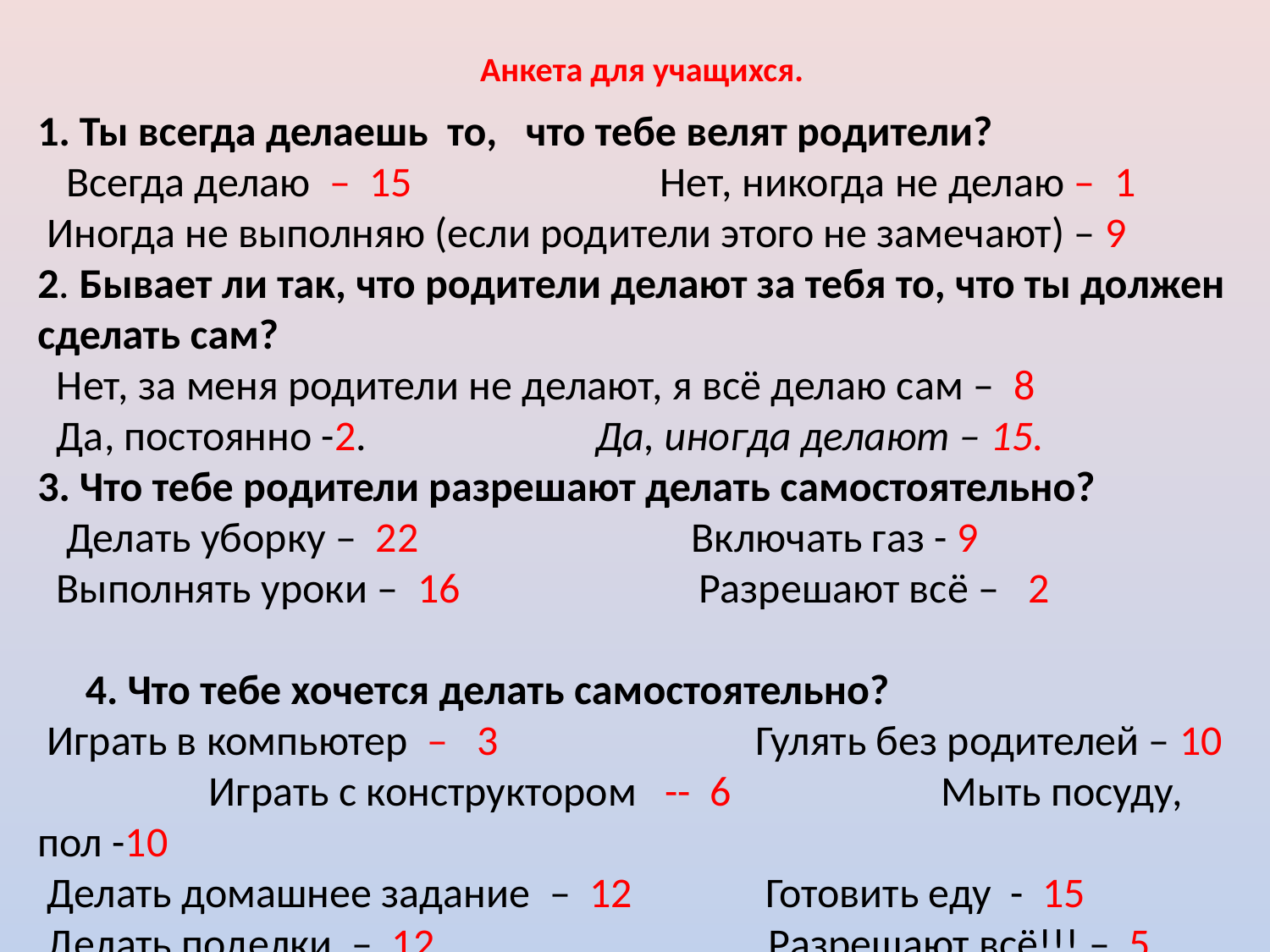

# Анкета для учащихся.

1. Ты всегда делаешь  то,   что тебе велят родители?
   Всегда делаю  –  15                          Нет, никогда не делаю –  1
 Иногда не выполняю (если родители этого не замечают) – 9
2. Бывает ли так, что родители делают за тебя то, что ты должен
сделать сам?
  Нет, за меня родители не делают, я всё делаю сам –  8
  Да, постоянно -2.                        Да, иногда делают – 15.
3. Что тебе родители разрешают делать самостоятельно?
   Делать уборку –  22 		  Включать газ - 9
  Выполнять уроки –  16                         Разрешают всё –   2
     4. Что тебе хочется делать самостоятельно?
 Играть в компьютер  –   3                           Гулять без родителей – 10                   Играть с конструктором   --  6                      Мыть посуду, пол -10
 Делать домашнее задание  –  12              Готовить еду  -  15
 Делать поделки  –  12                                   Разрешают всё!!! –  5